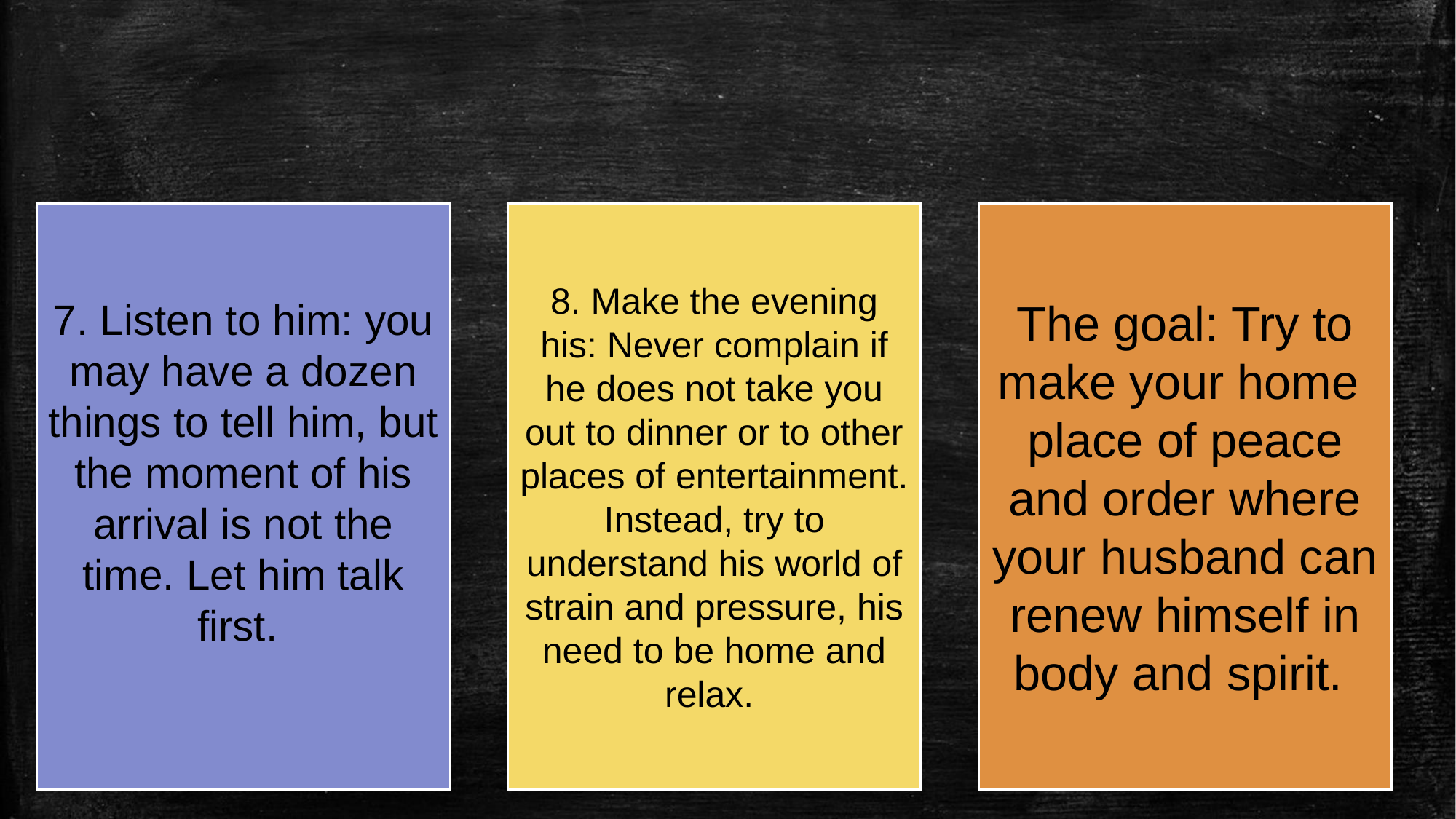

7. Listen to him: you may have a dozen things to tell him, but the moment of his arrival is not the time. Let him talk first.

8. Make the evening his: Never complain if he does not take you out to dinner or to other places of entertainment. Instead, try to understand his world of strain and pressure, his need to be home and relax.
The goal: Try to make your home  place of peace and order where your husband can renew himself in body and spirit.